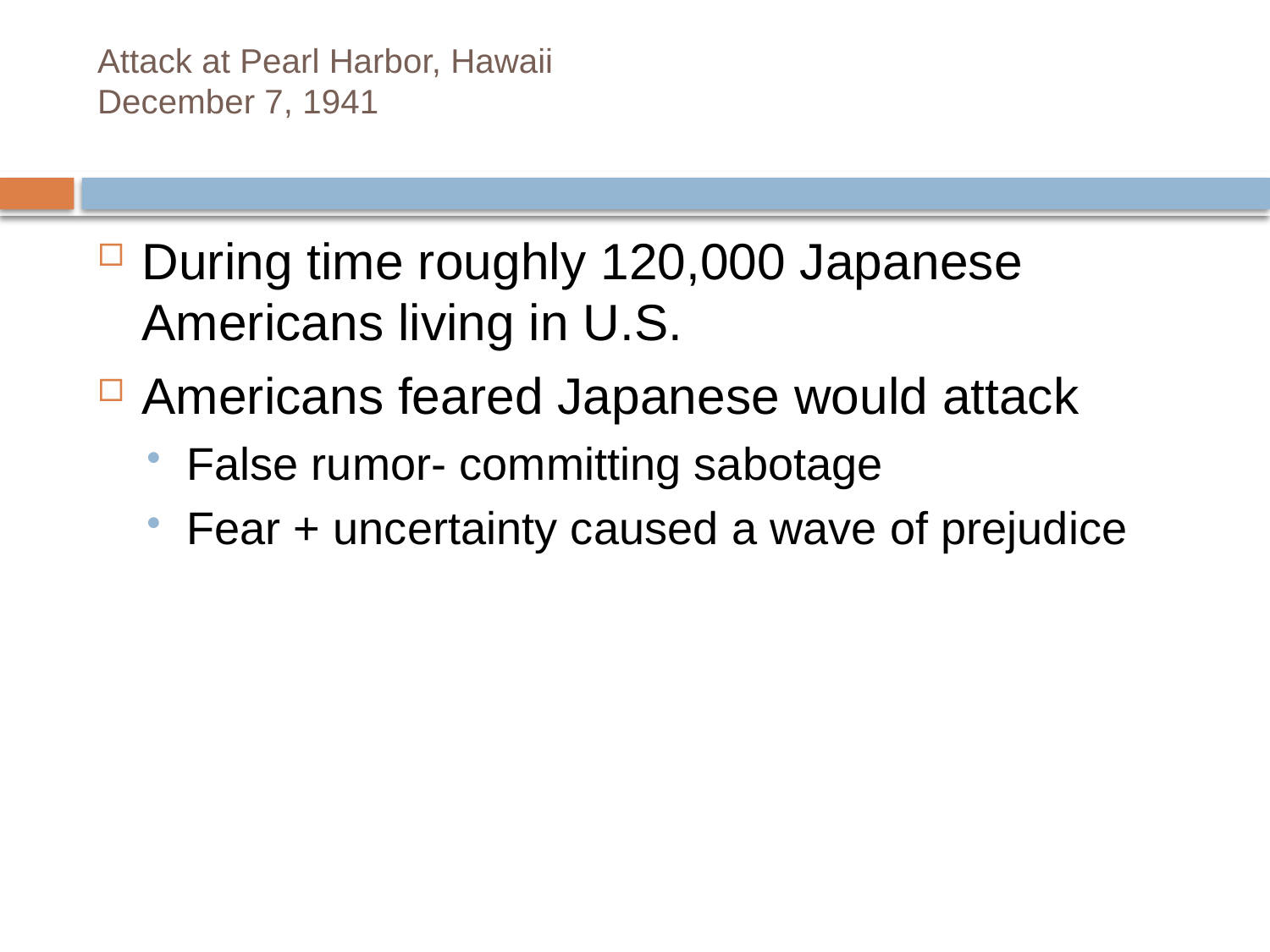

# Attack at Pearl Harbor, Hawaii December 7, 1941
During time roughly 120,000 Japanese Americans living in U.S.
Americans feared Japanese would attack
False rumor- committing sabotage
Fear + uncertainty caused a wave of prejudice